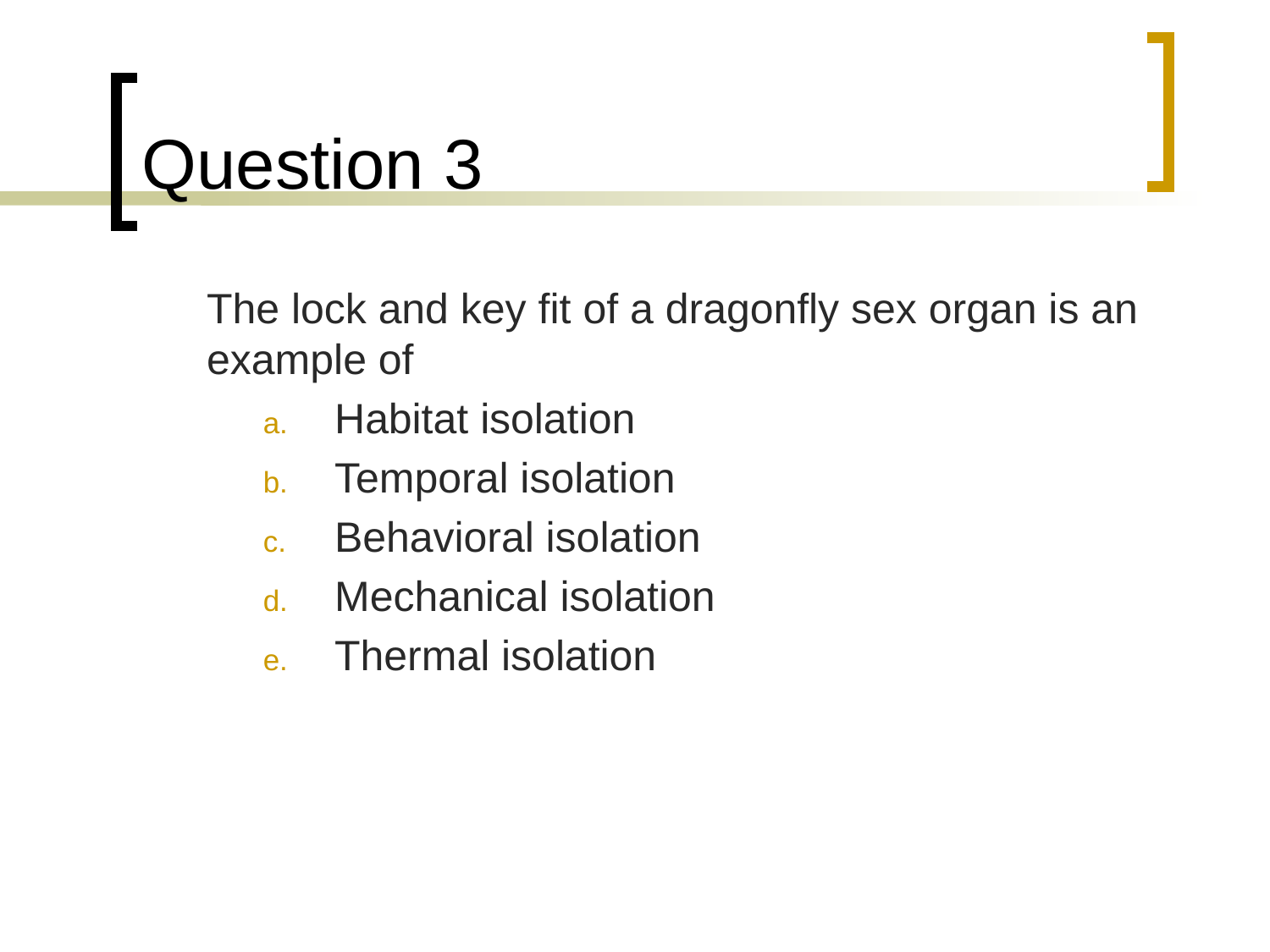

# Question 3
	The lock and key fit of a dragonfly sex organ is an example of
Habitat isolation
Temporal isolation
Behavioral isolation
Mechanical isolation
Thermal isolation